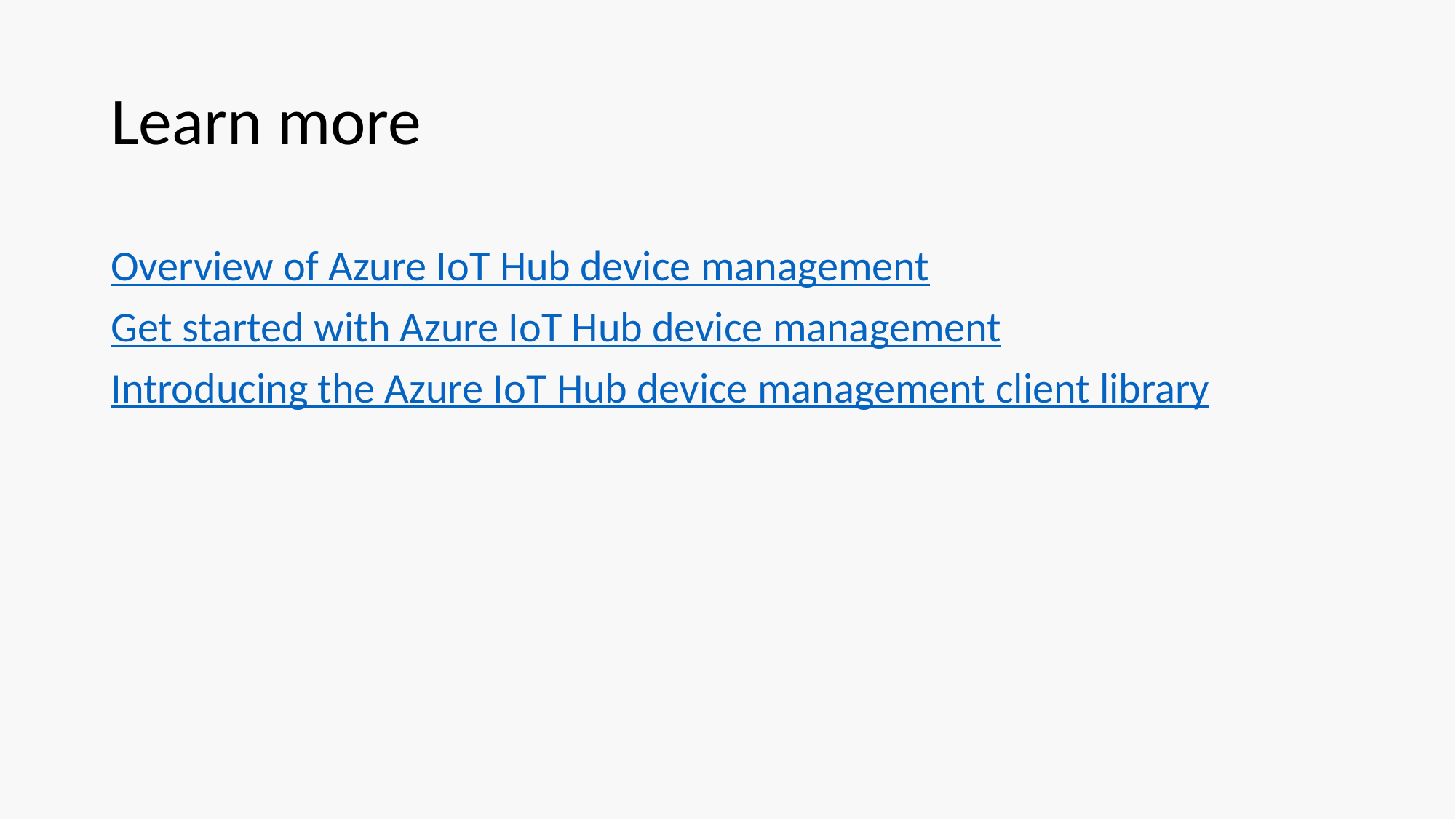

# Learn more
Overview of Azure IoT Hub device management
Get started with Azure IoT Hub device management
Introducing the Azure IoT Hub device management client library